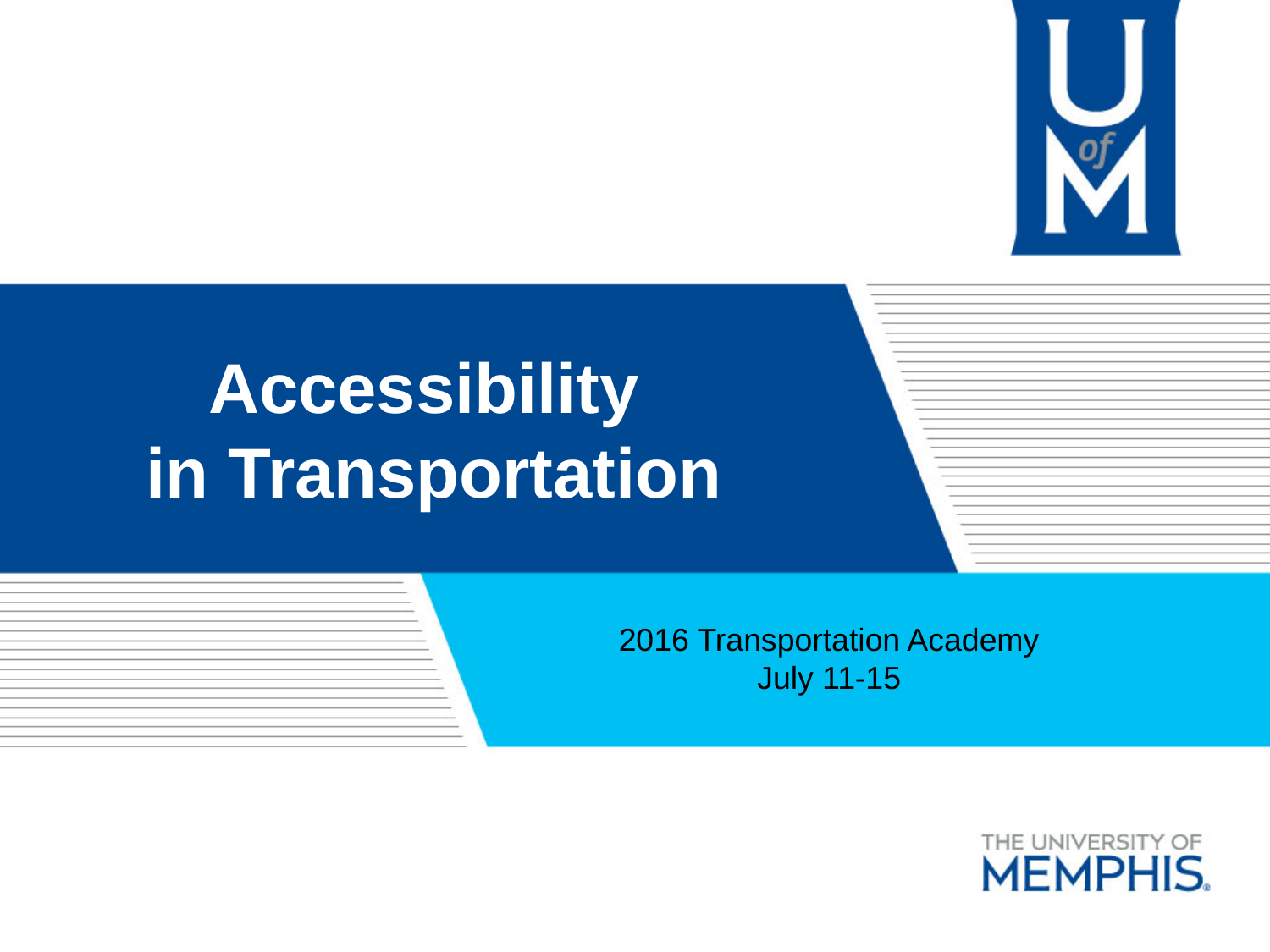

# Accessibility in Transportation
2016 Transportation Academy
July 11-15